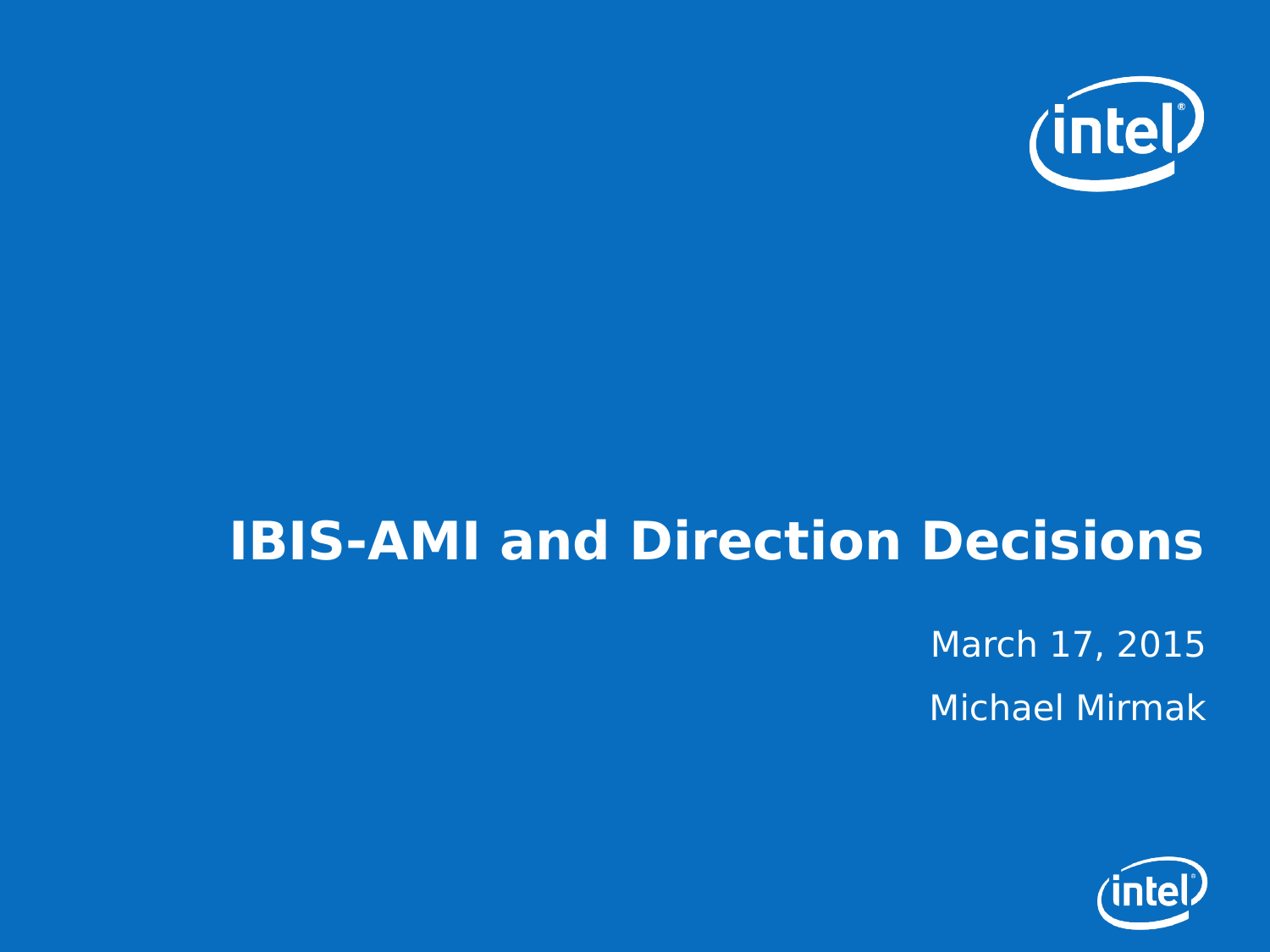

# IBIS-AMI and Direction Decisions
March 17, 2015
Michael Mirmak